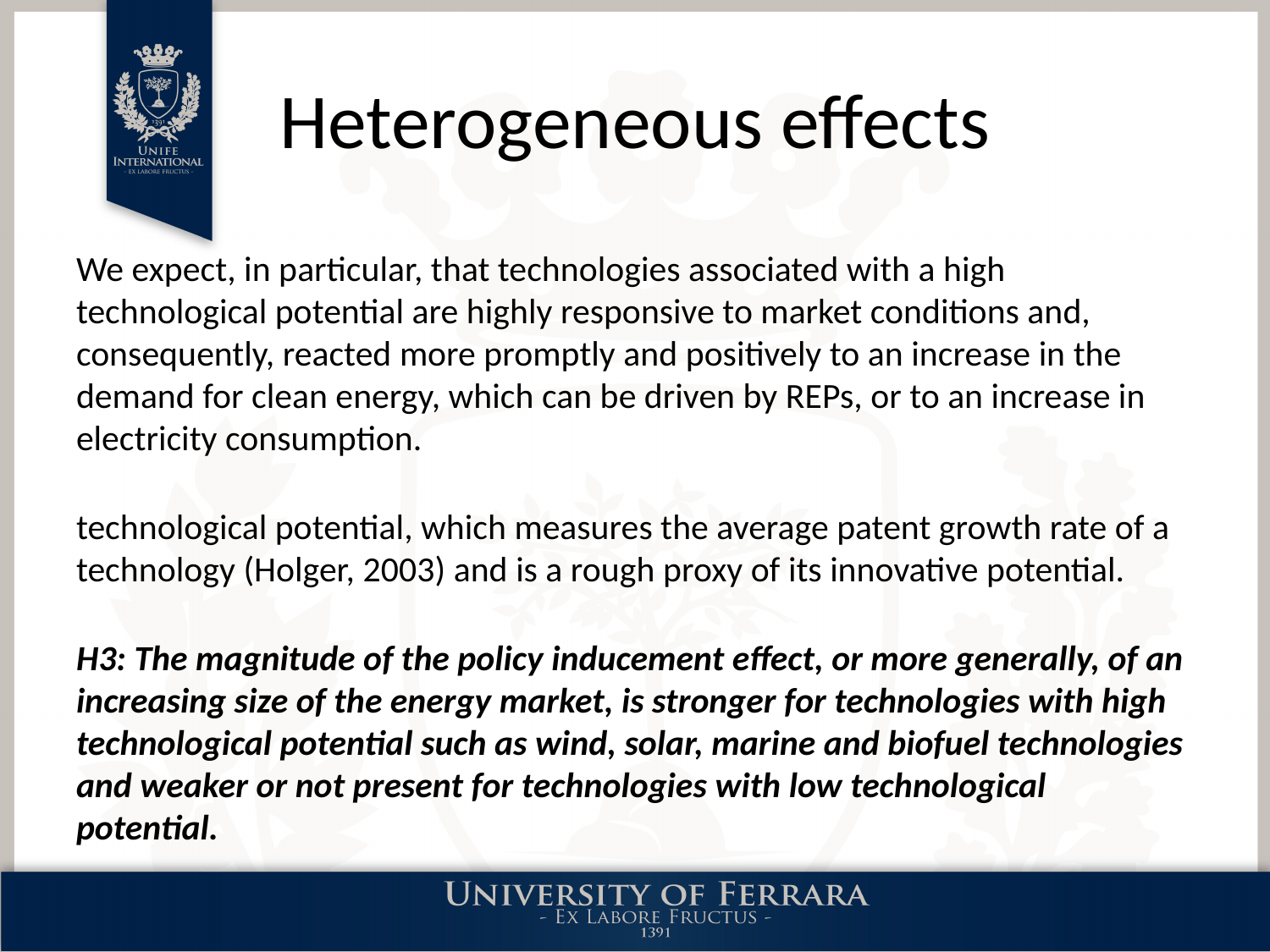

# Heterogeneous effects
We expect, in particular, that technologies associated with a high technological potential are highly responsive to market conditions and, consequently, reacted more promptly and positively to an increase in the demand for clean energy, which can be driven by REPs, or to an increase in electricity consumption.

technological potential, which measures the average patent growth rate of a technology (Holger, 2003) and is a rough proxy of its innovative potential.

H3: The magnitude of the policy inducement effect, or more generally, of an increasing size of the energy market, is stronger for technologies with high technological potential such as wind, solar, marine and biofuel technologies and weaker or not present for technologies with low technological potential.